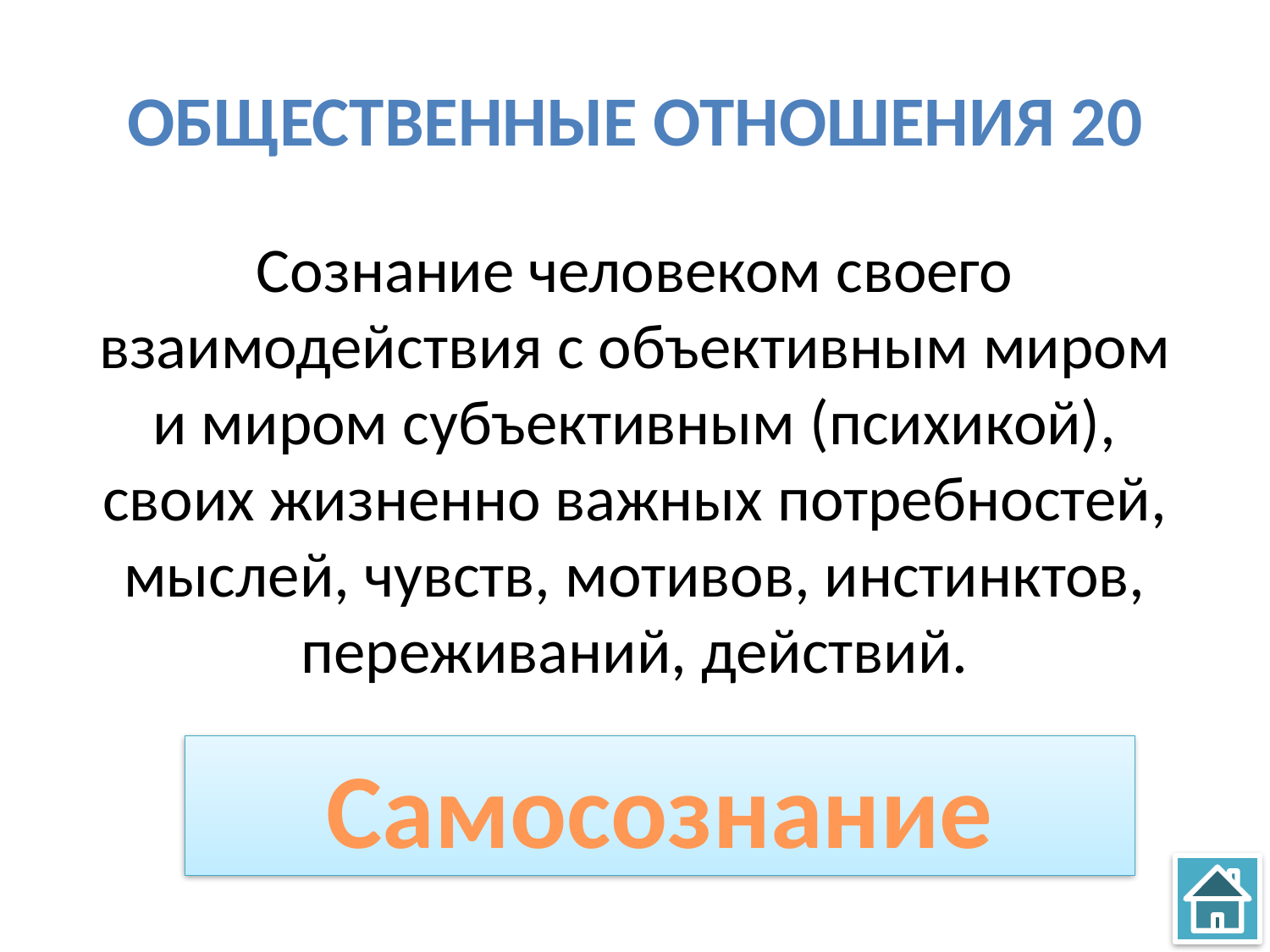

# Общественные отношения 20
Сознание человеком своего взаимодействия с объективным миром и миром субъективным (психикой), своих жизненно важных потребностей, мыслей, чувств, мотивов, инстинктов, переживаний, действий.
Самосознание